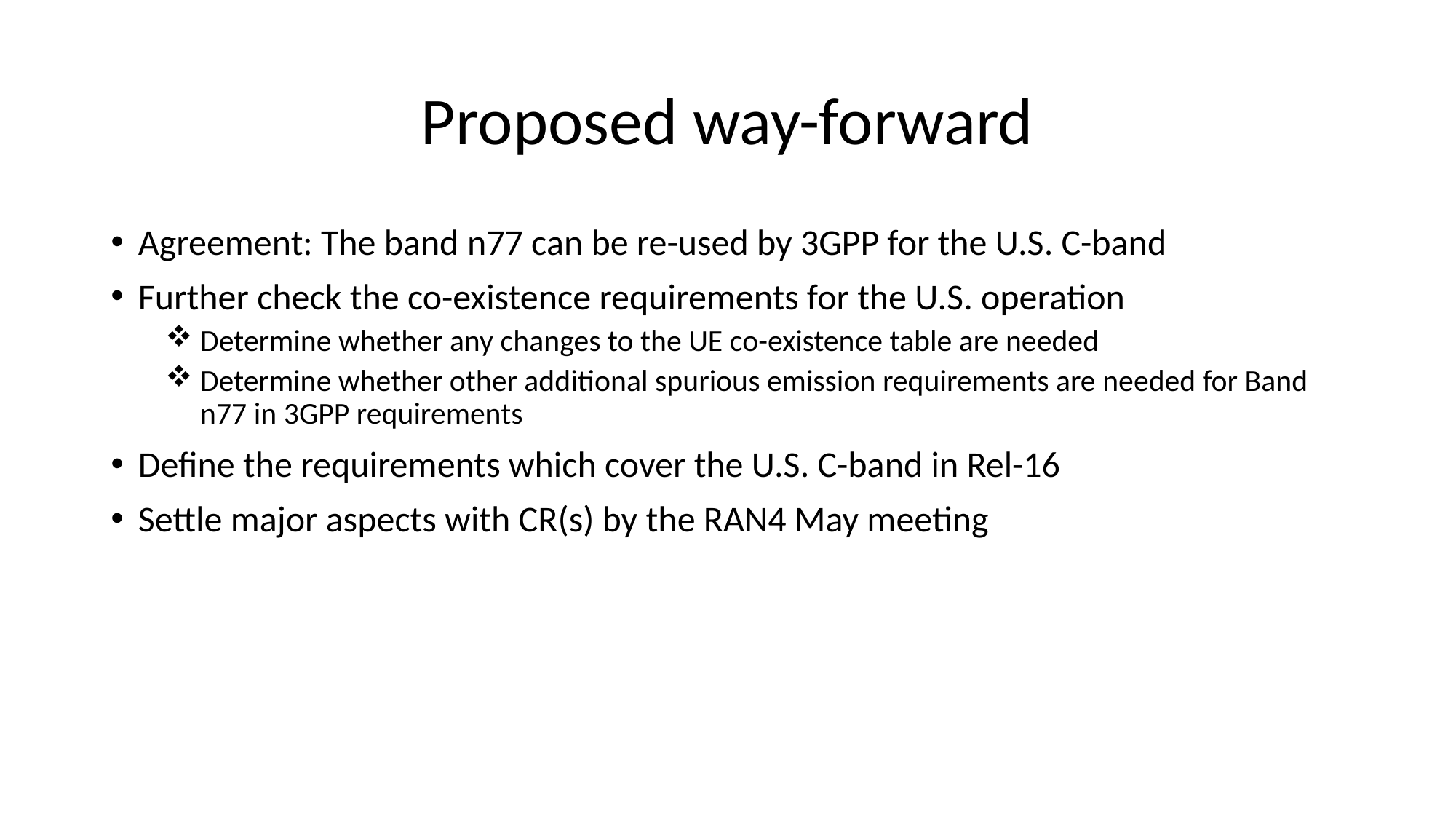

# Proposed way-forward
Agreement: The band n77 can be re-used by 3GPP for the U.S. C-band
Further check the co-existence requirements for the U.S. operation
 Determine whether any changes to the UE co-existence table are needed
Determine whether other additional spurious emission requirements are needed for Band n77 in 3GPP requirements
Define the requirements which cover the U.S. C-band in Rel-16
Settle major aspects with CR(s) by the RAN4 May meeting